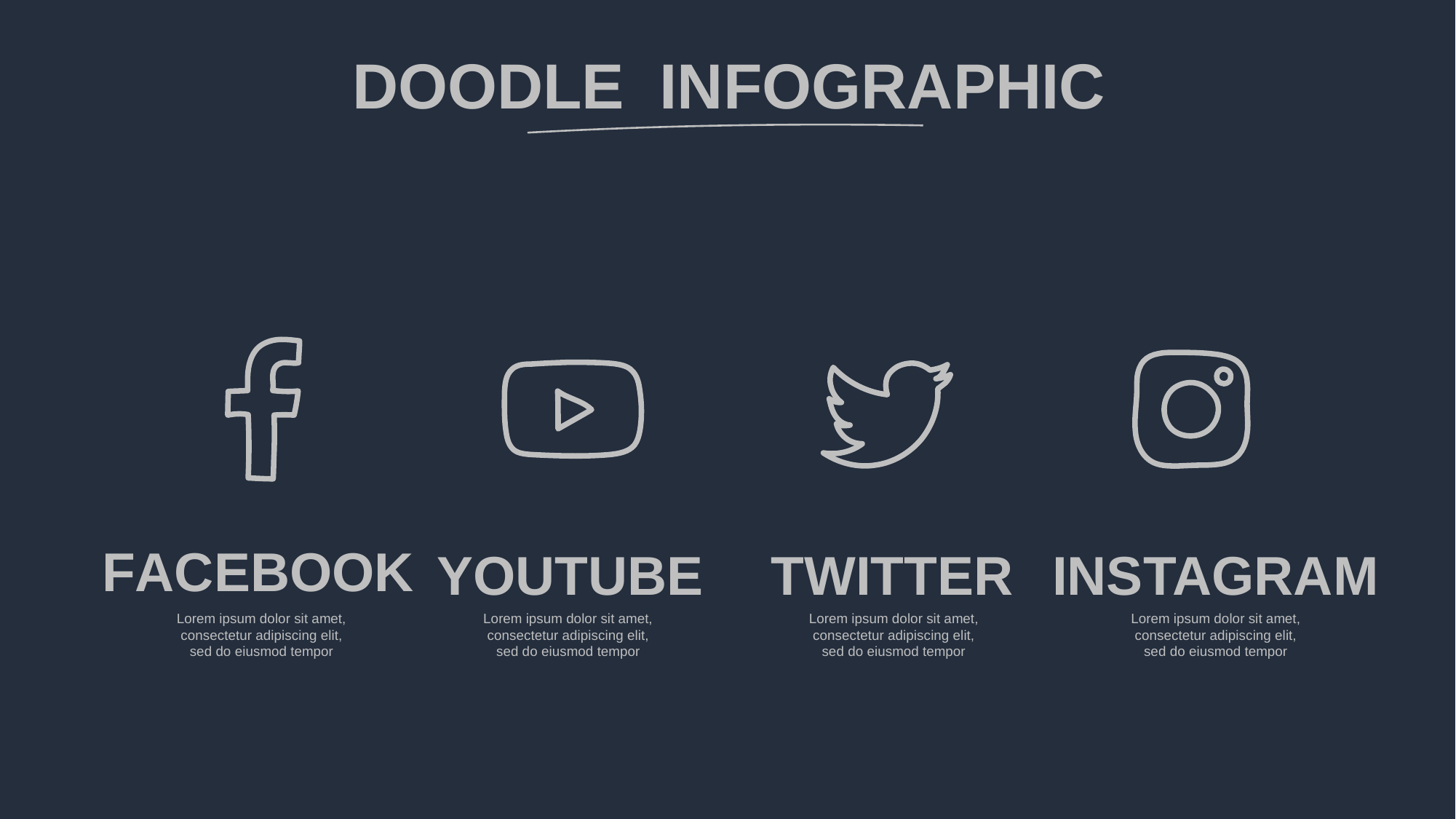

DOODLE  INFOGRAPHIC

FACEBOOK
YOUTUBE
TWITTER
INSTAGRAM
Lorem ipsum dolor sit amet, consectetur adipiscing elit, sed do eiusmod tempor
Lorem ipsum dolor sit amet, consectetur adipiscing elit, sed do eiusmod tempor
Lorem ipsum dolor sit amet, consectetur adipiscing elit, sed do eiusmod tempor
Lorem ipsum dolor sit amet, consectetur adipiscing elit, sed do eiusmod tempor